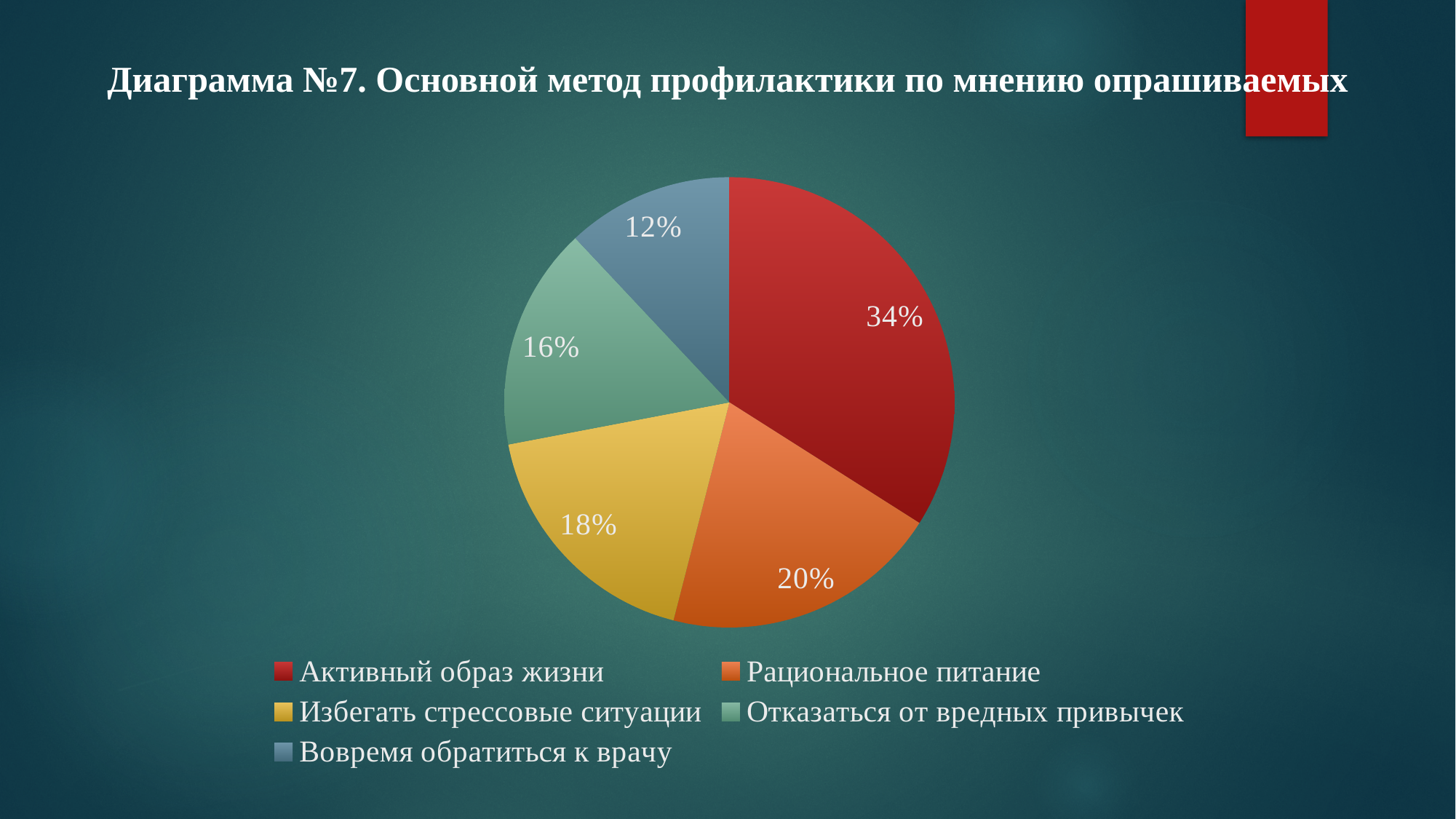

Диаграмма №7. Основной метод профилактики по мнению опрашиваемых

### Chart

| Category |  |
|---|---|
| Активный образ жизни | 0.34 |
| Рациональное питание | 0.2 |
| Избегать стрессовые ситуации | 0.18 |
| Отказаться от вредных привычек | 0.16 |
| Вовремя обратиться к врачу | 0.12 |